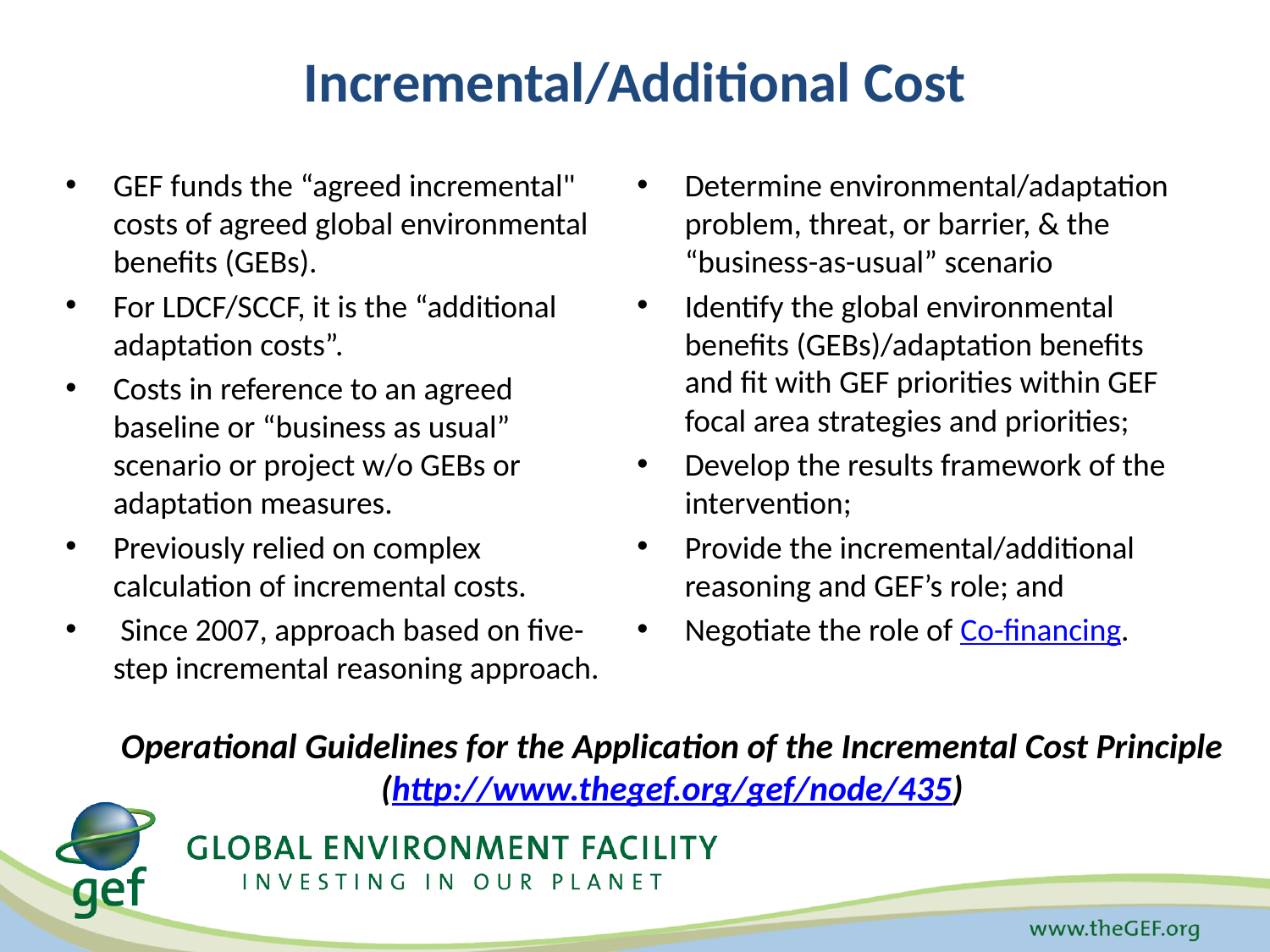

# Incremental/Additional Cost
GEF funds the “agreed incremental" costs of agreed global environmental benefits (GEBs).
For LDCF/SCCF, it is the “additional adaptation costs”.
Costs in reference to an agreed baseline or “business as usual” scenario or project w/o GEBs or adaptation measures.
Previously relied on complex calculation of incremental costs.
 Since 2007, approach based on five-step incremental reasoning approach.

Determine environmental/adaptation problem, threat, or barrier, & the “business-as-usual” scenario
Identify the global environmental benefits (GEBs)/adaptation benefits and fit with GEF priorities within GEF focal area strategies and priorities;
Develop the results framework of the intervention;
Provide the incremental/additional reasoning and GEF’s role; and
Negotiate the role of Co-financing.

Operational Guidelines for the Application of the Incremental Cost Principle (http://www.thegef.org/gef/node/435)